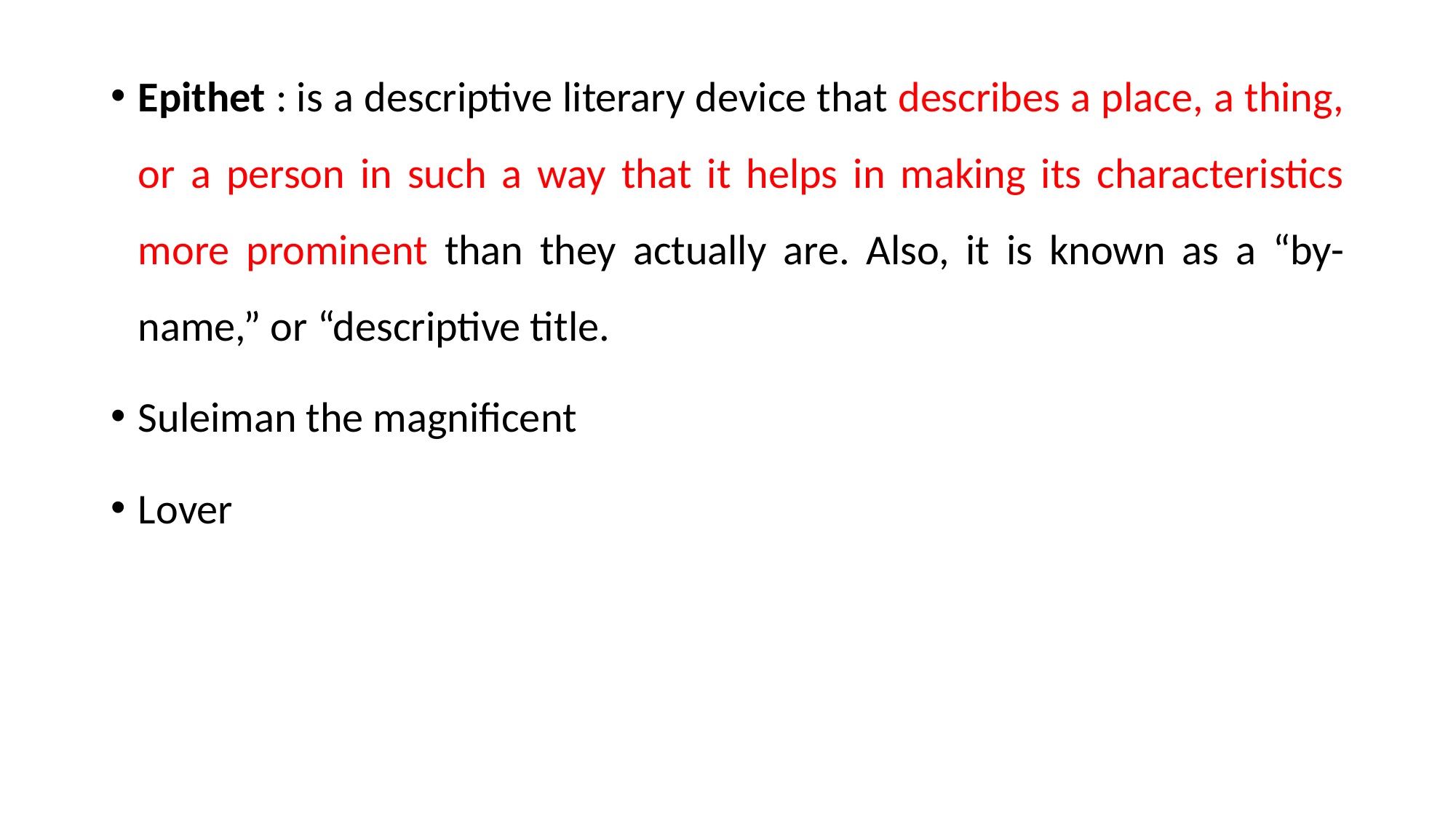

Epithet : is a descriptive literary device that describes a place, a thing, or a person in such a way that it helps in making its characteristics more prominent than they actually are. Also, it is known as a “by-name,” or “descriptive title.
Suleiman the magnificent
Lover